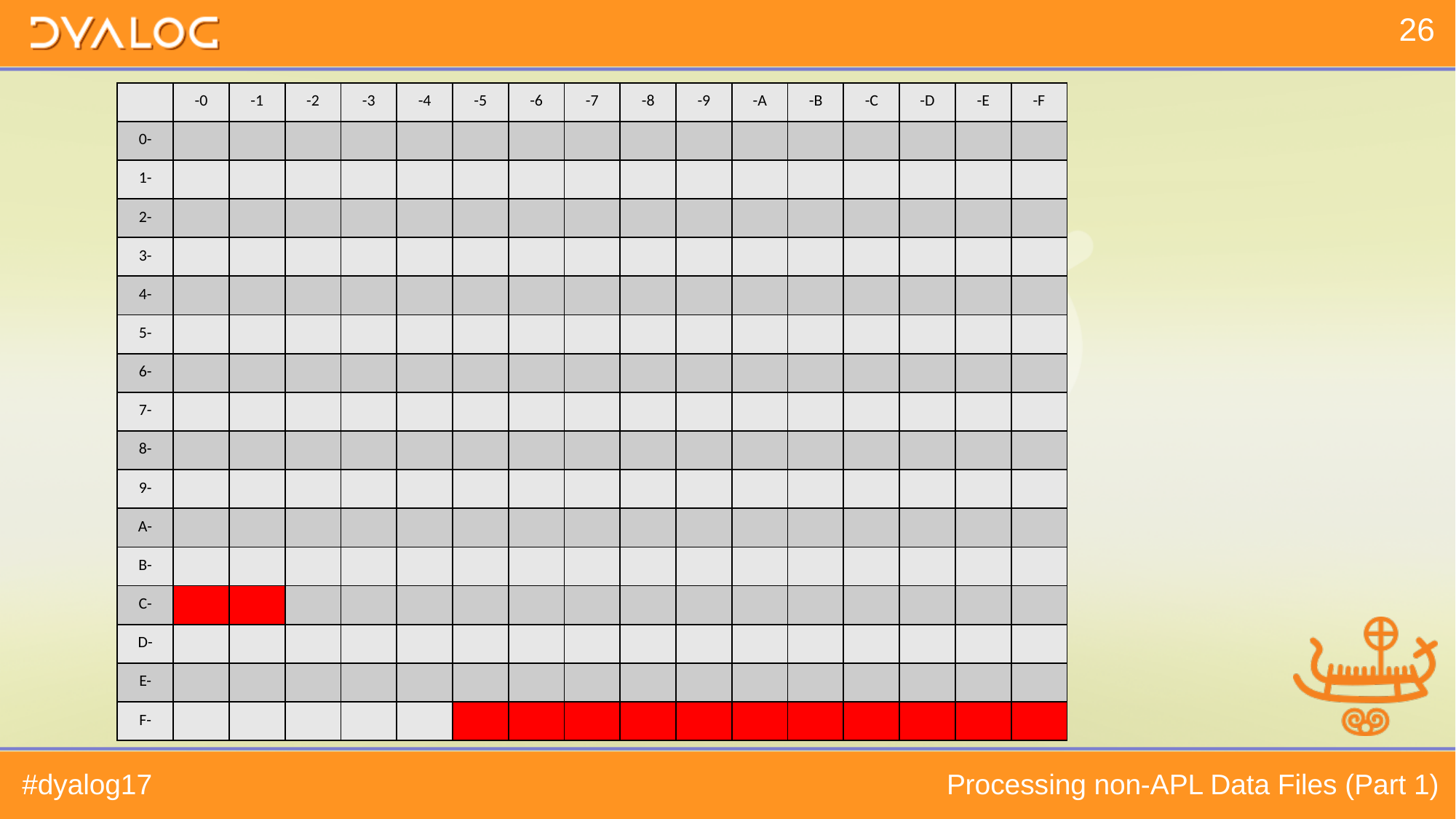

|  | -0 | -1 | -2 | -3 | -4 | -5 | -6 | -7 | -8 | -9 | -A | -B | -C | -D | -E | -F |
| --- | --- | --- | --- | --- | --- | --- | --- | --- | --- | --- | --- | --- | --- | --- | --- | --- |
| 0- |  |  |  |  |  |  |  |  |  |  |  |  |  |  |  |  |
| 1- |  |  |  |  |  |  |  |  |  |  |  |  |  |  |  |  |
| 2- |  |  |  |  |  |  |  |  |  |  |  |  |  |  |  |  |
| 3- |  |  |  |  |  |  |  |  |  |  |  |  |  |  |  |  |
| 4- |  |  |  |  |  |  |  |  |  |  |  |  |  |  |  |  |
| 5- |  |  |  |  |  |  |  |  |  |  |  |  |  |  |  |  |
| 6- |  |  |  |  |  |  |  |  |  |  |  |  |  |  |  |  |
| 7- |  |  |  |  |  |  |  |  |  |  |  |  |  |  |  |  |
| 8- |  |  |  |  |  |  |  |  |  |  |  |  |  |  |  |  |
| 9- |  |  |  |  |  |  |  |  |  |  |  |  |  |  |  |  |
| A- |  |  |  |  |  |  |  |  |  |  |  |  |  |  |  |  |
| B- |  |  |  |  |  |  |  |  |  |  |  |  |  |  |  |  |
| C- |  |  |  |  |  |  |  |  |  |  |  |  |  |  |  |  |
| D- |  |  |  |  |  |  |  |  |  |  |  |  |  |  |  |  |
| E- |  |  |  |  |  |  |  |  |  |  |  |  |  |  |  |  |
| F- |  |  |  |  |  |  |  |  |  |  |  |  |  |  |  |  |